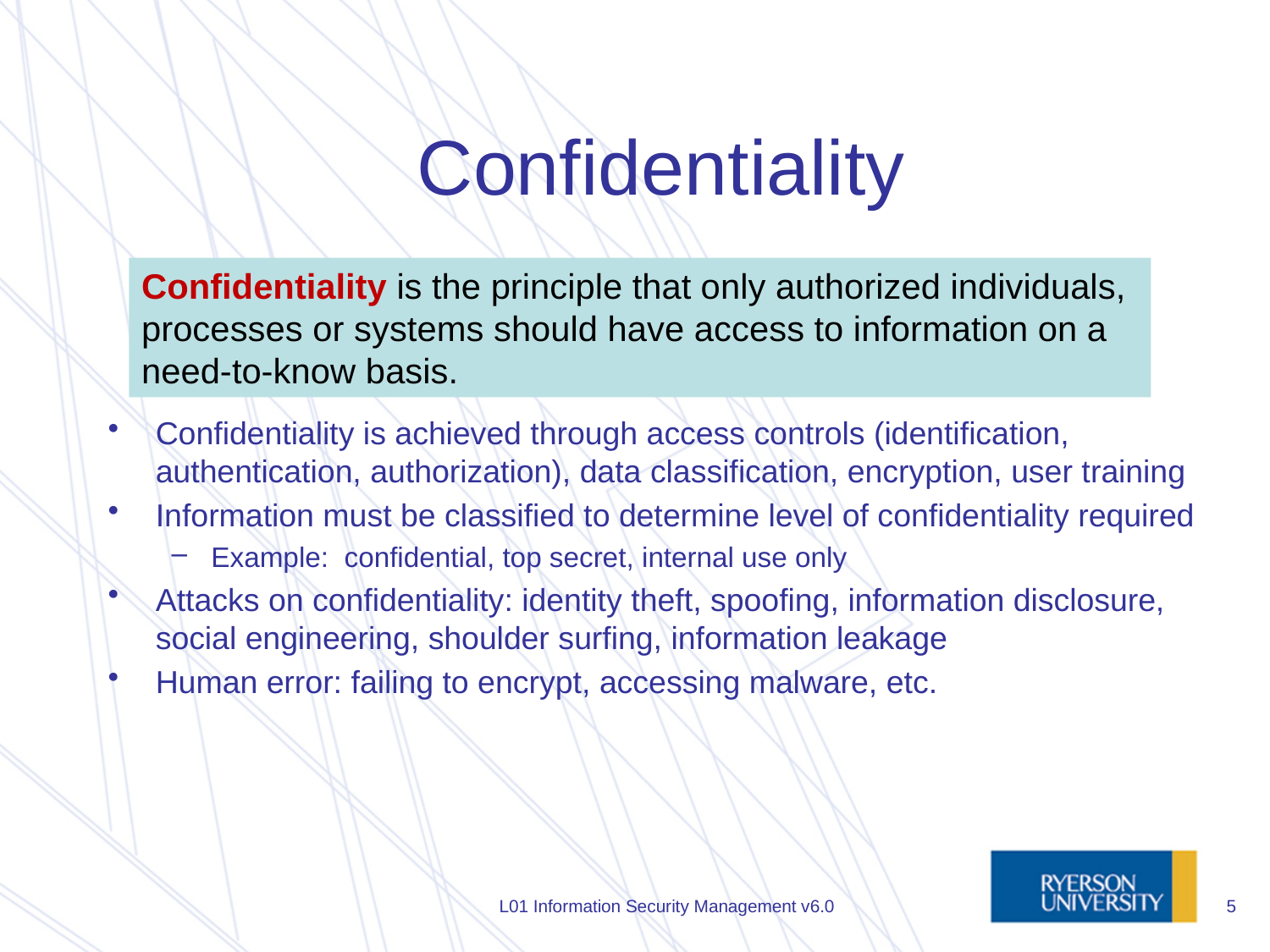

# Confidentiality
Confidentiality is the principle that only authorized individuals, processes or systems should have access to information on a need-to-know basis.
Confidentiality is achieved through access controls (identification, authentication, authorization), data classification, encryption, user training
Information must be classified to determine level of confidentiality required
Example:  confidential, top secret, internal use only
Attacks on confidentiality: identity theft, spoofing, information disclosure, social engineering, shoulder surfing, information leakage
Human error: failing to encrypt, accessing malware, etc.

L01 Information Security Management v6.0
5